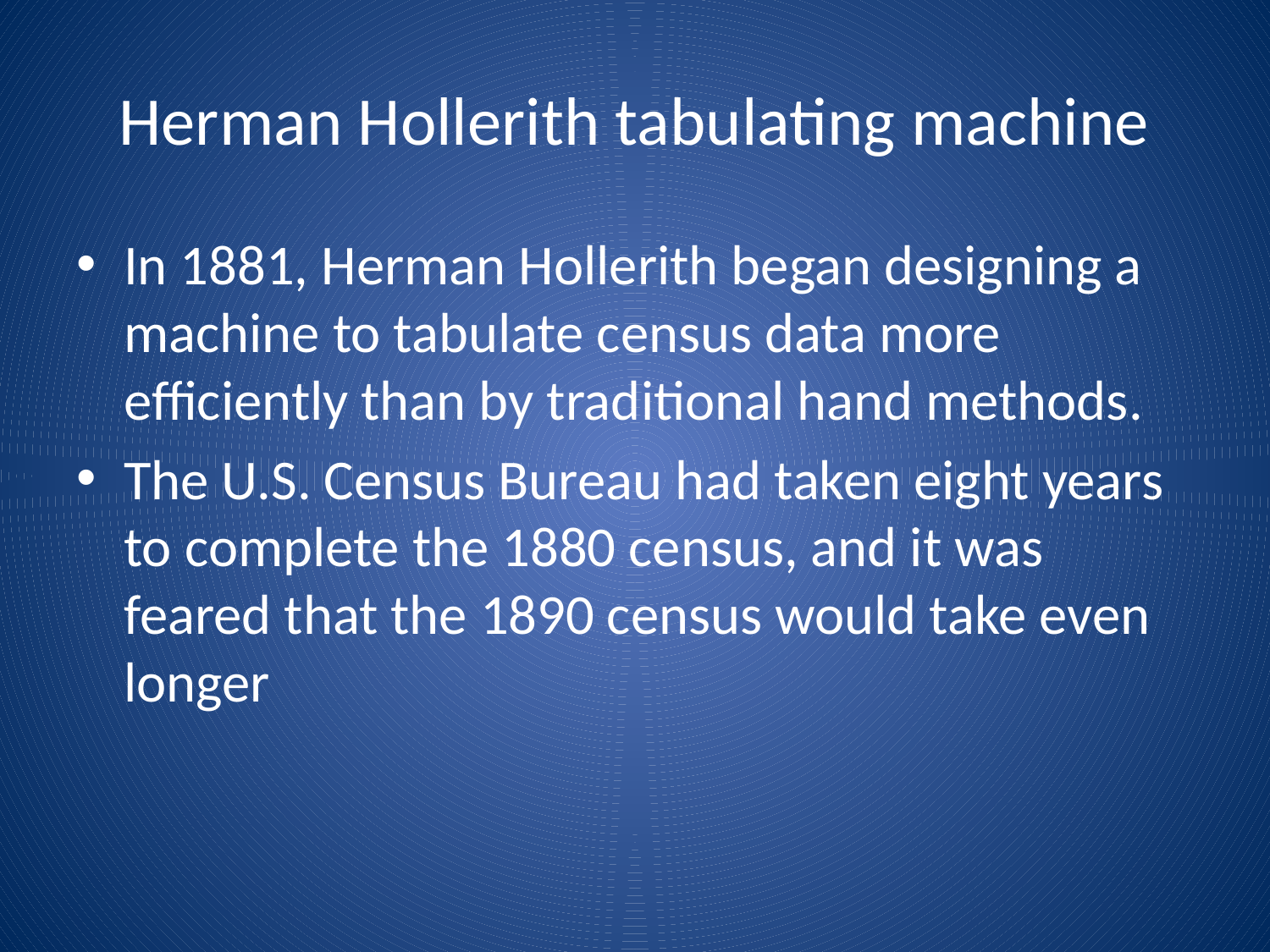

# Herman Hollerith tabulating machine
In 1881, Herman Hollerith began designing a machine to tabulate census data more efficiently than by traditional hand methods.
The U.S. Census Bureau had taken eight years to complete the 1880 census, and it was feared that the 1890 census would take even longer